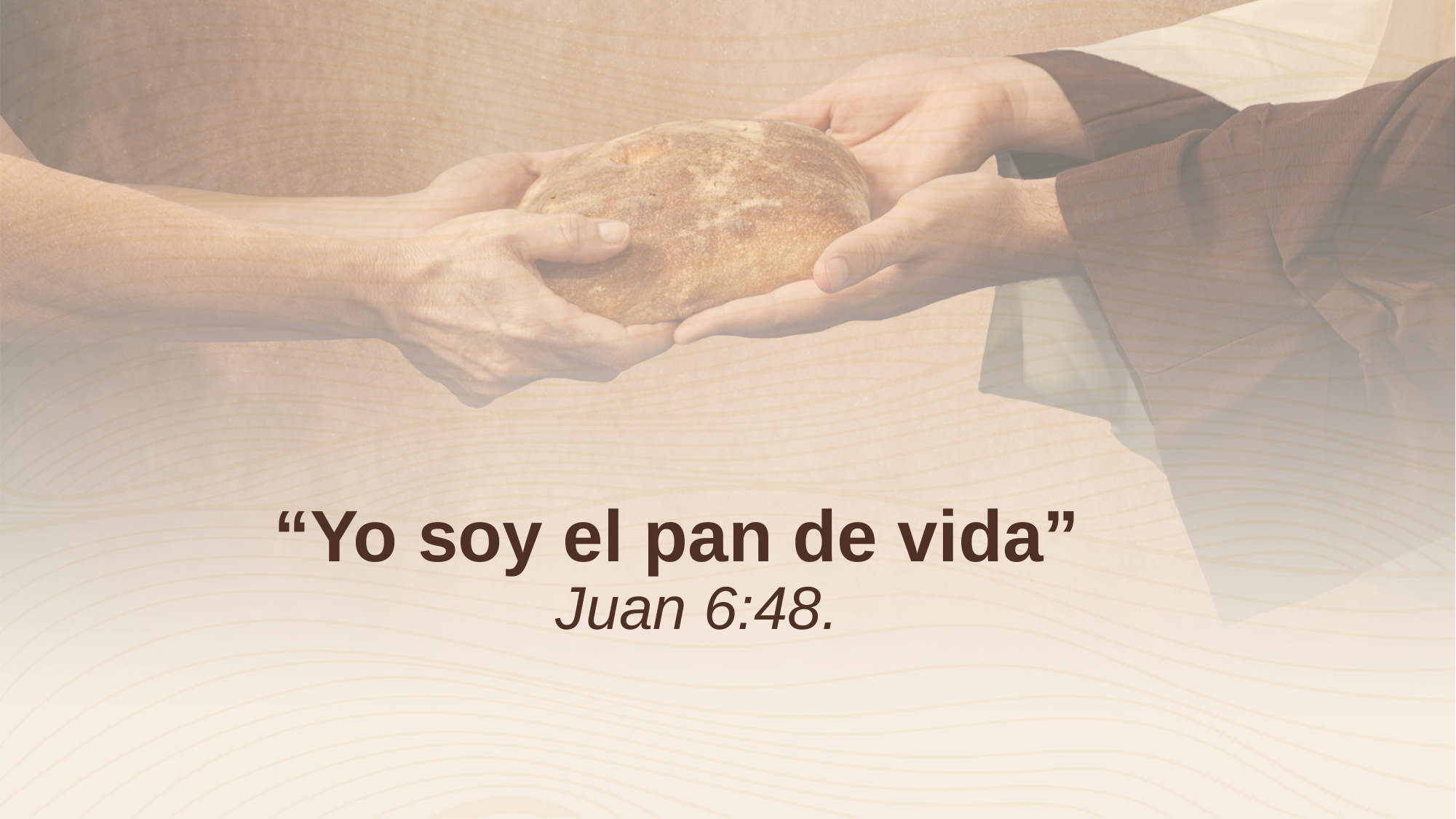

“Yo soy el pan de vida”
Juan 6:48.